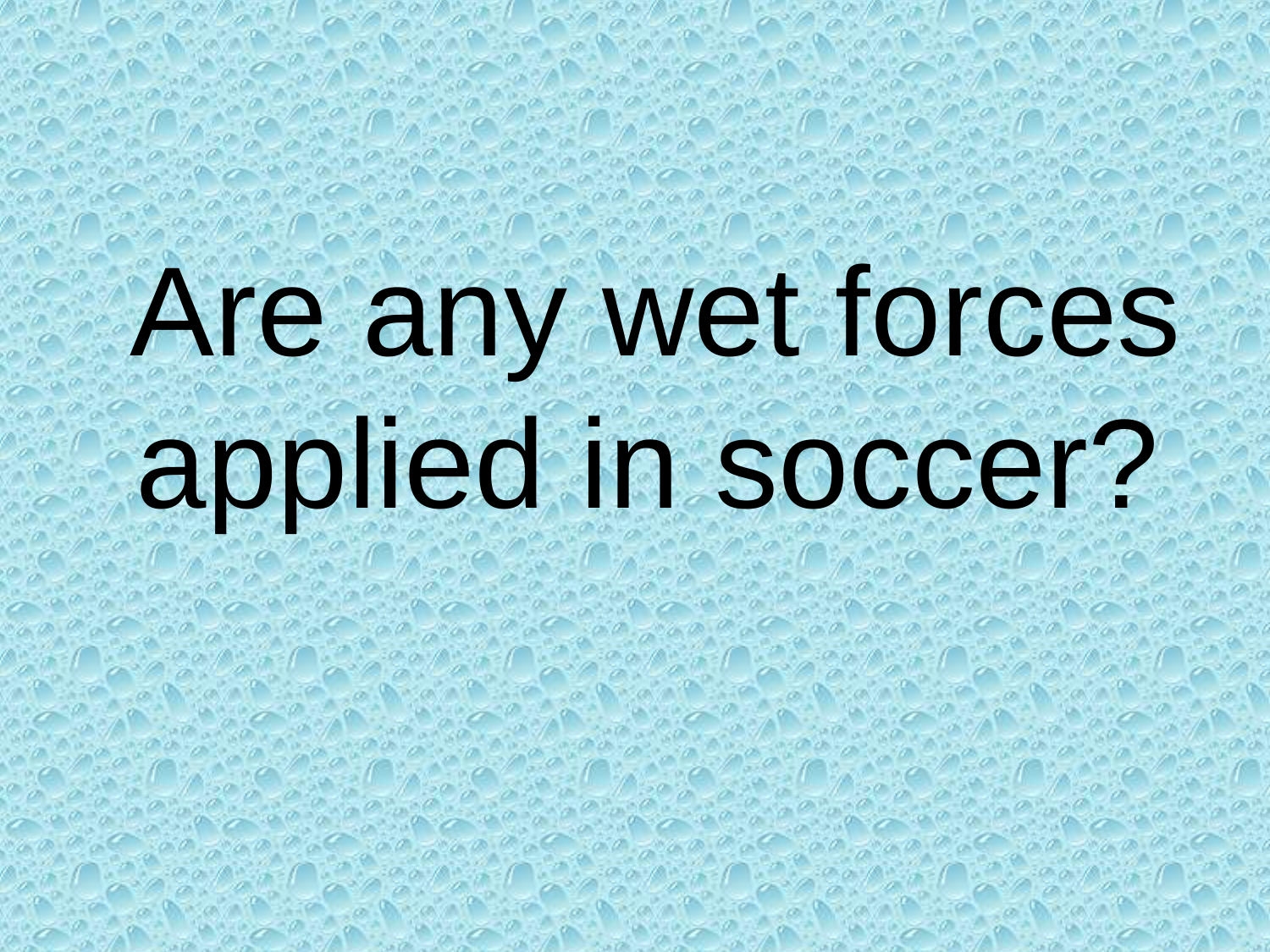

#
     Are any wet forces applied in soccer?